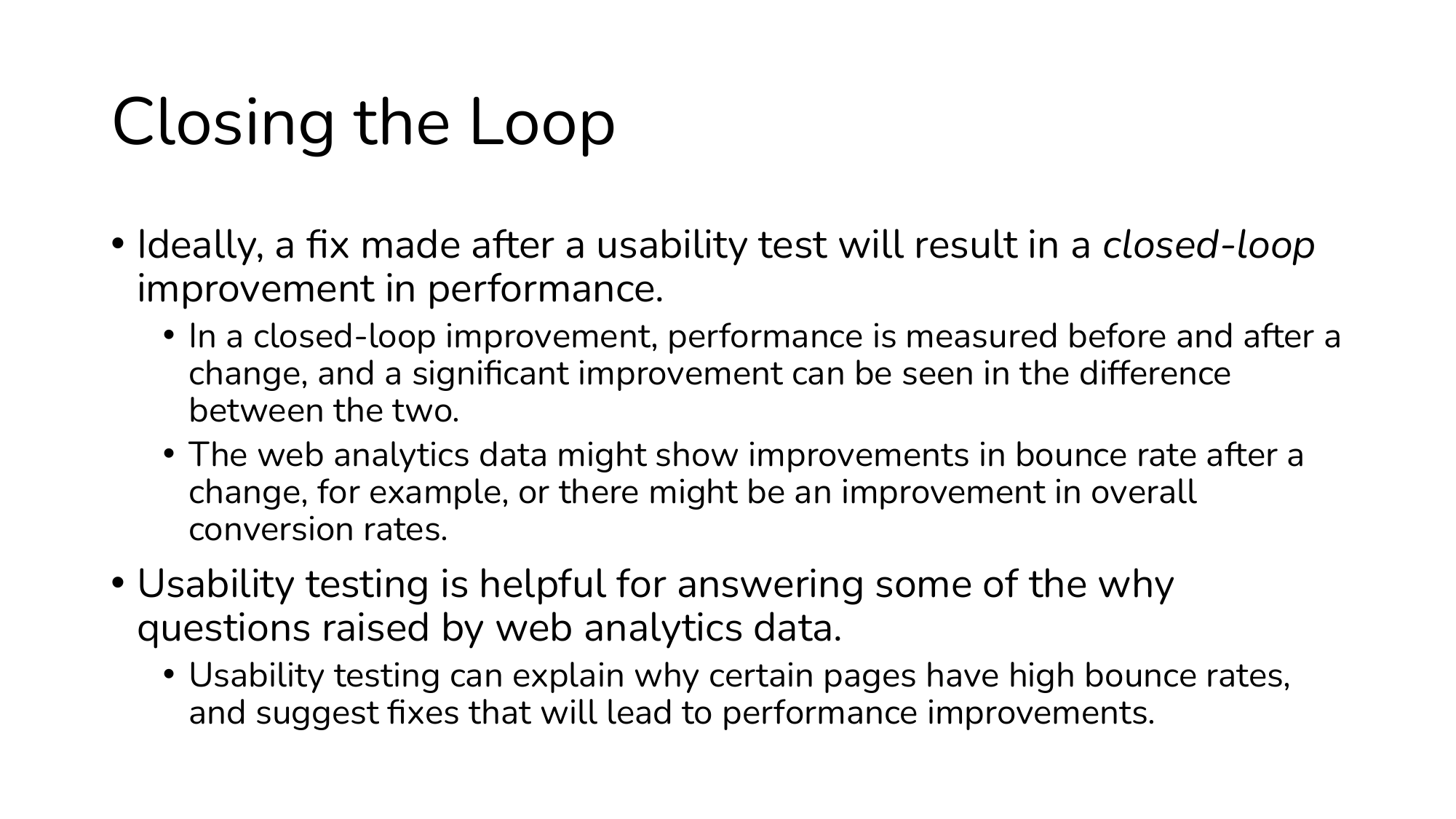

# Closing the Loop
Ideally, a fix made after a usability test will result in a closed-loop improvement in performance.
In a closed-loop improvement, performance is measured before and after a change, and a significant improvement can be seen in the difference between the two.
The web analytics data might show improvements in bounce rate after a change, for example, or there might be an improvement in overall conversion rates.
Usability testing is helpful for answering some of the why questions raised by web analytics data.
Usability testing can explain why certain pages have high bounce rates, and suggest fixes that will lead to performance improvements.